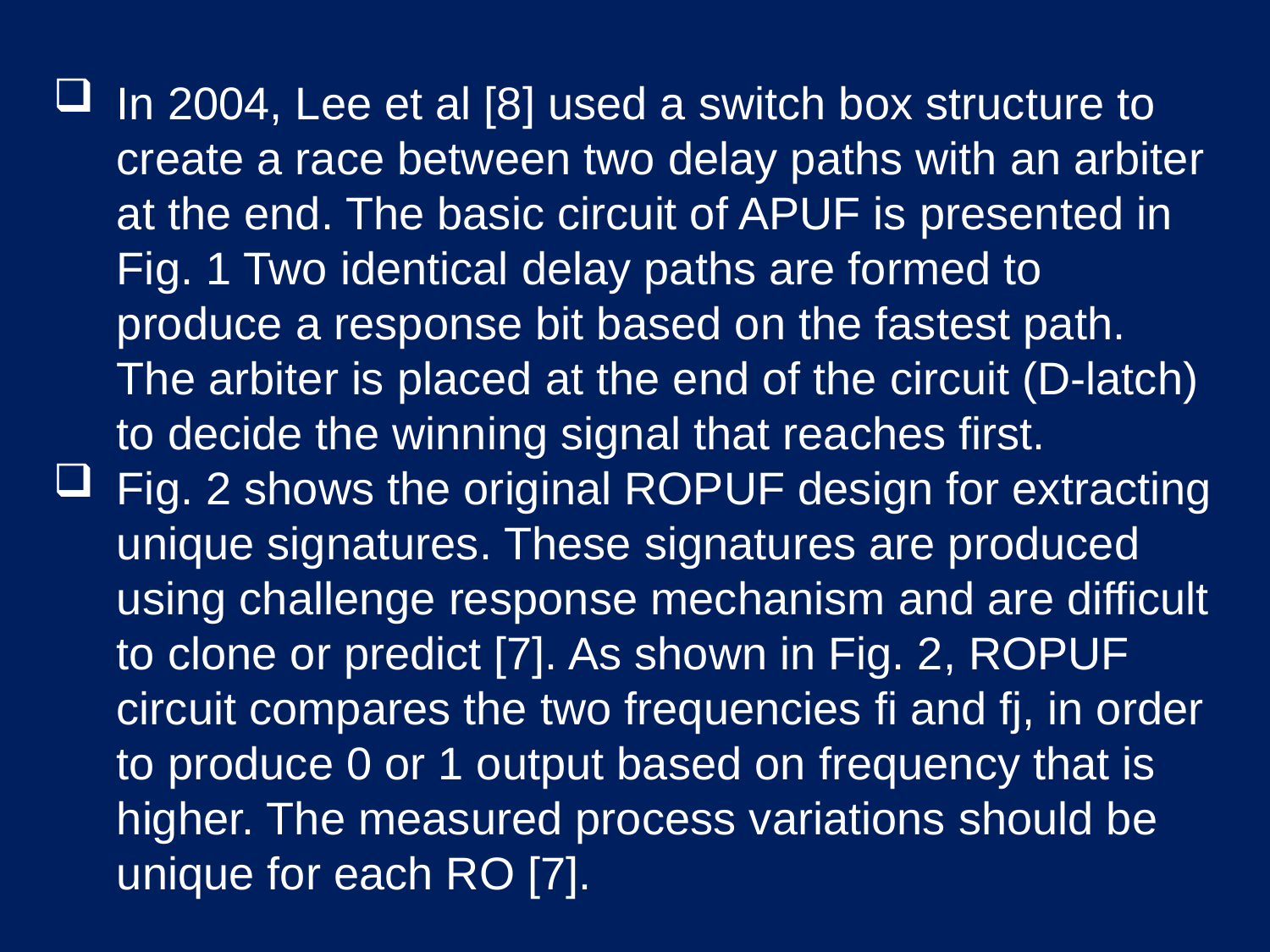

In 2004, Lee et al [8] used a switch box structure to create a race between two delay paths with an arbiter at the end. The basic circuit of APUF is presented in Fig. 1 Two identical delay paths are formed to produce a response bit based on the fastest path. The arbiter is placed at the end of the circuit (D-latch) to decide the winning signal that reaches first.
Fig. 2 shows the original ROPUF design for extracting unique signatures. These signatures are produced using challenge response mechanism and are difficult to clone or predict [7]. As shown in Fig. 2, ROPUF circuit compares the two frequencies fi and fj, in order to produce 0 or 1 output based on frequency that is higher. The measured process variations should be unique for each RO [7].